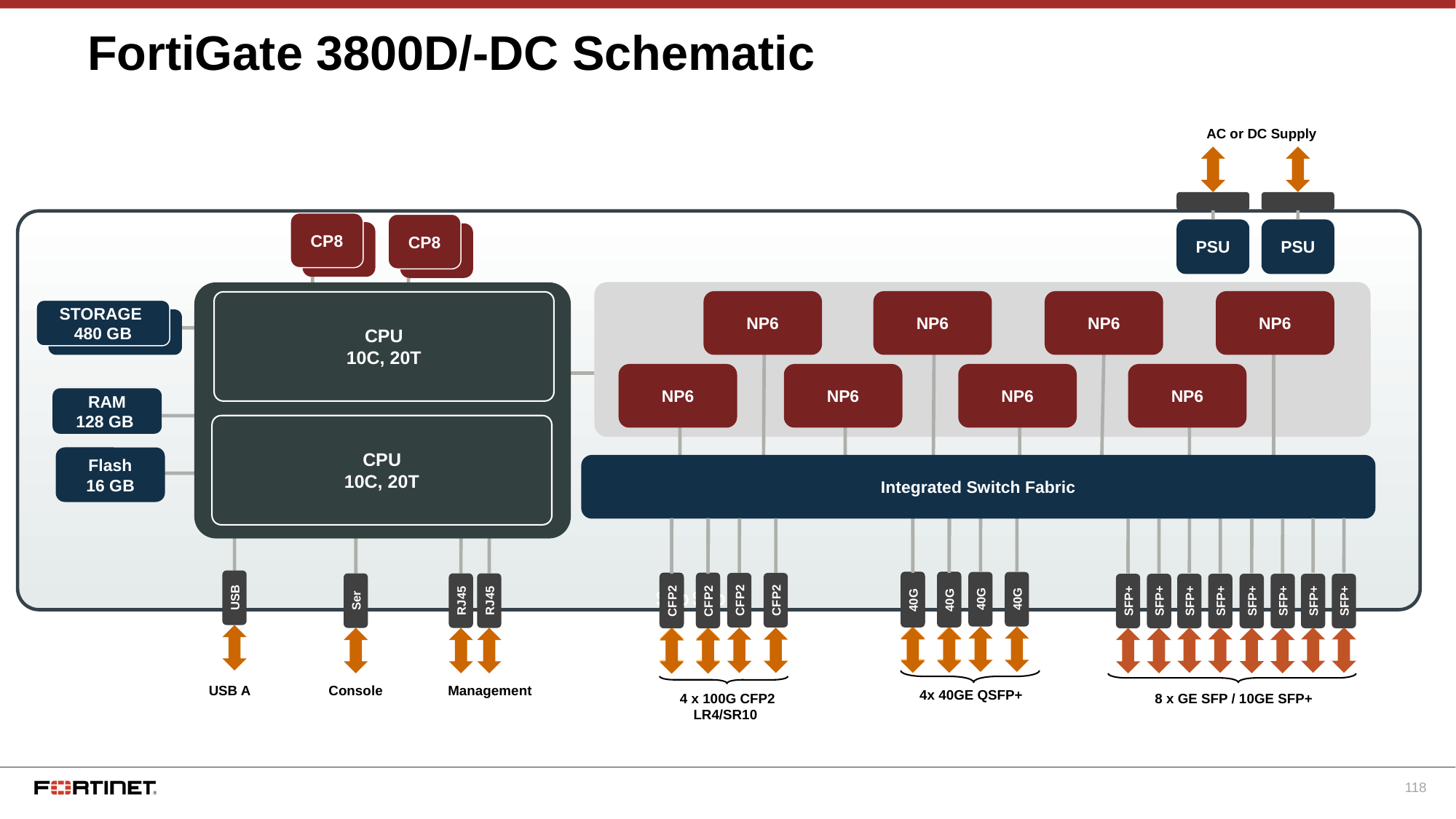

# FortiGate 3800D/-DC Schematic
AC or DC Supply

CP8
CP8
PSU
PSU
CP8
CP8

NP6
NP6
NP6
NP6
CPU
10C, 20T
STORAGE
480 GB

NP6

NP6

NP6

NP6

RAM
128 GB
Quad Core
CPU
CPU
10C, 20T

Flash
16 GB
Integrated Switch Fabric

40G
40G

USB
40G
40G
40G
40G
40G
40G
CFP2
CFP2
Ser
RJ45
RJ45
SFP+
SFP+
SFP+
SFP+
SFP+
SFP+
SFP+
SFP+
CFP2
CFP2

USB A
Console
Management
4x 40GE QSFP+
4 x 100G CFP2
LR4/SR10
8 x GE SFP / 10GE SFP+